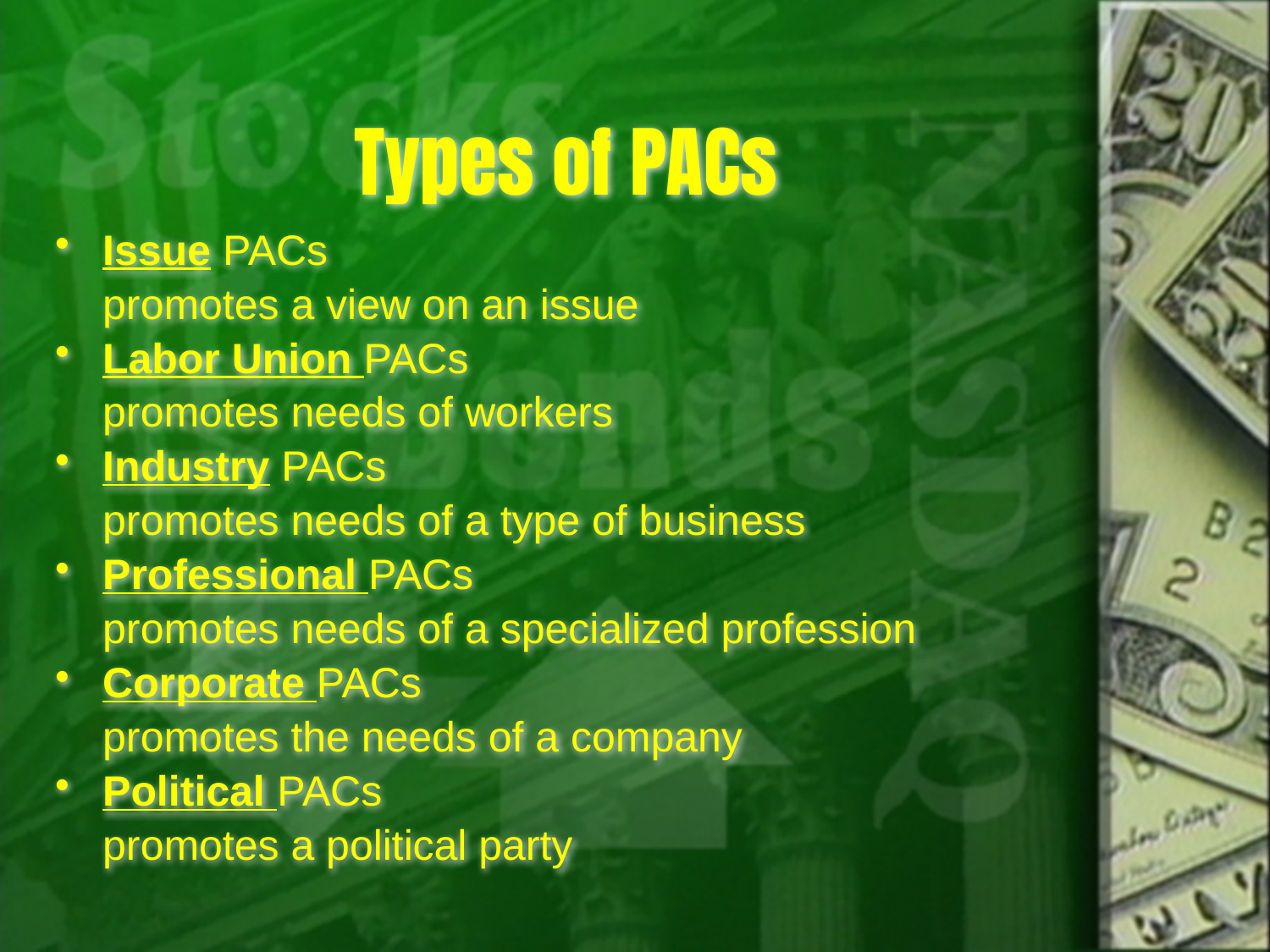

# Types of PACs
Issue PACs
	promotes a view on an issue
Labor Union PACs
	promotes needs of workers
Industry PACs
	promotes needs of a type of business
Professional PACs
	promotes needs of a specialized profession
Corporate PACs
	promotes the needs of a company
Political PACs
	promotes a political party